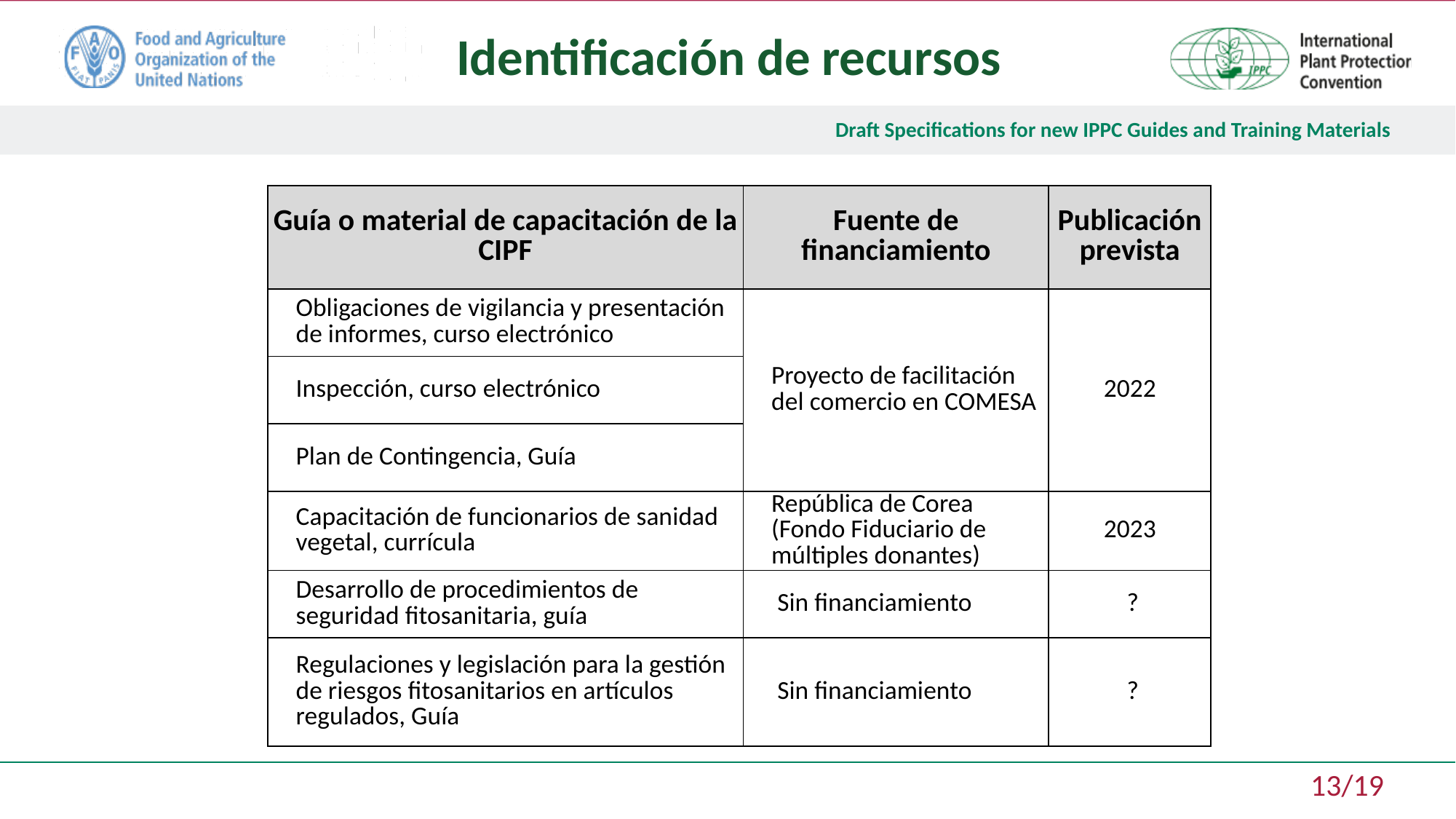

Identificación de recursos
| Guía o material de capacitación de la CIPF | Fuente de financiamiento | Publicación prevista |
| --- | --- | --- |
| Obligaciones de vigilancia y presentación de informes, curso electrónico | Proyecto de facilitación del comercio en COMESA | 2022 |
| Inspección, curso electrónico |  |  |
| Plan de Contingencia, Guía |  |  |
| Capacitación de funcionarios de sanidad vegetal, currícula | República de Corea (Fondo Fiduciario de múltiples donantes) | 2023 |
| Desarrollo de procedimientos de seguridad fitosanitaria, guía | Sin financiamiento | ? |
| Regulaciones y legislación para la gestión de riesgos fitosanitarios en artículos regulados, Guía | Sin financiamiento | ? |